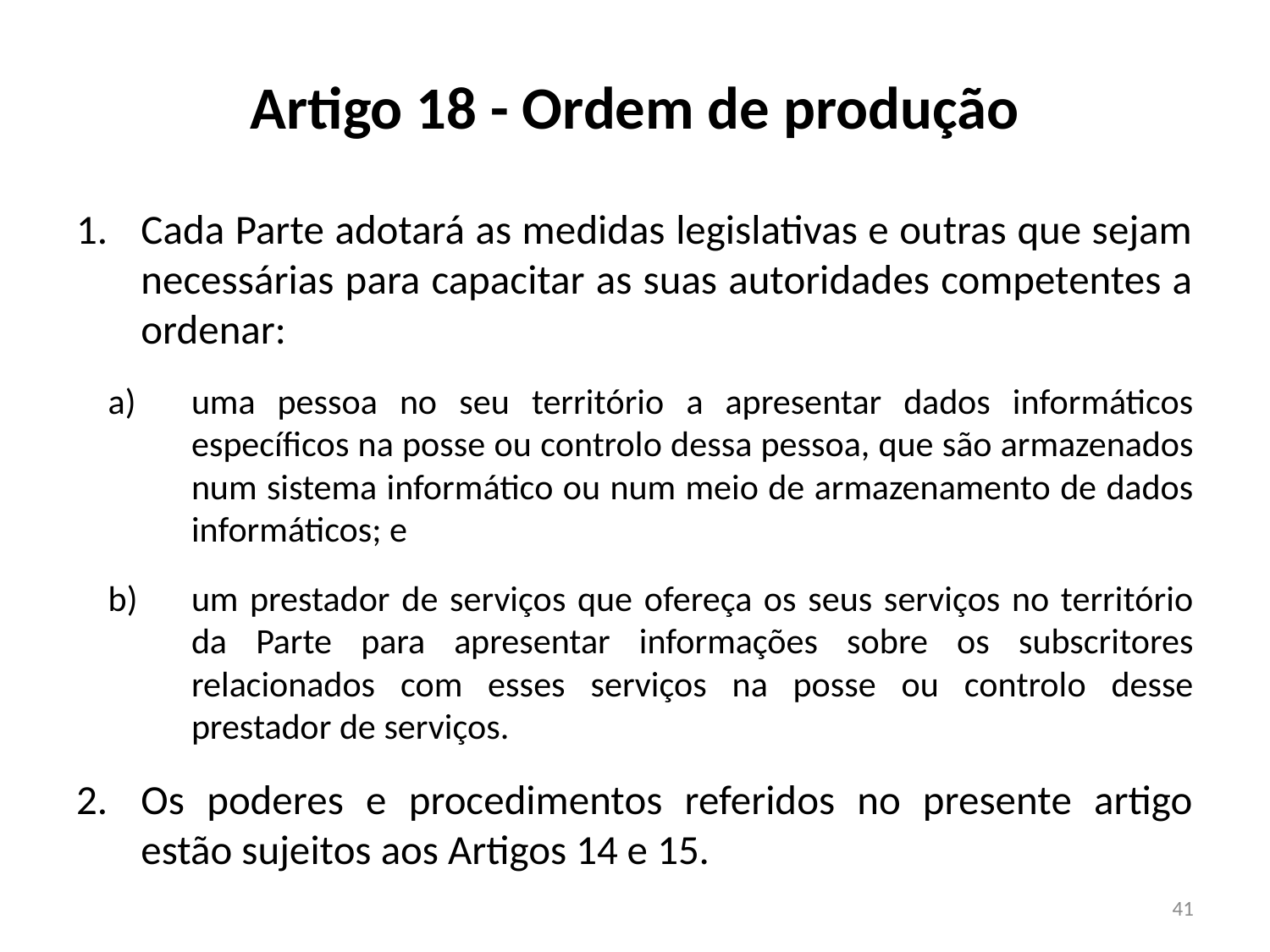

# Artigo 18 - Ordem de produção
Cada Parte adotará as medidas legislativas e outras que sejam necessárias para capacitar as suas autoridades competentes a ordenar:
uma pessoa no seu território a apresentar dados informáticos específicos na posse ou controlo dessa pessoa, que são armazenados num sistema informático ou num meio de armazenamento de dados informáticos; e
um prestador de serviços que ofereça os seus serviços no território da Parte para apresentar informações sobre os subscritores relacionados com esses serviços na posse ou controlo desse prestador de serviços.
Os poderes e procedimentos referidos no presente artigo estão sujeitos aos Artigos 14 e 15.
41